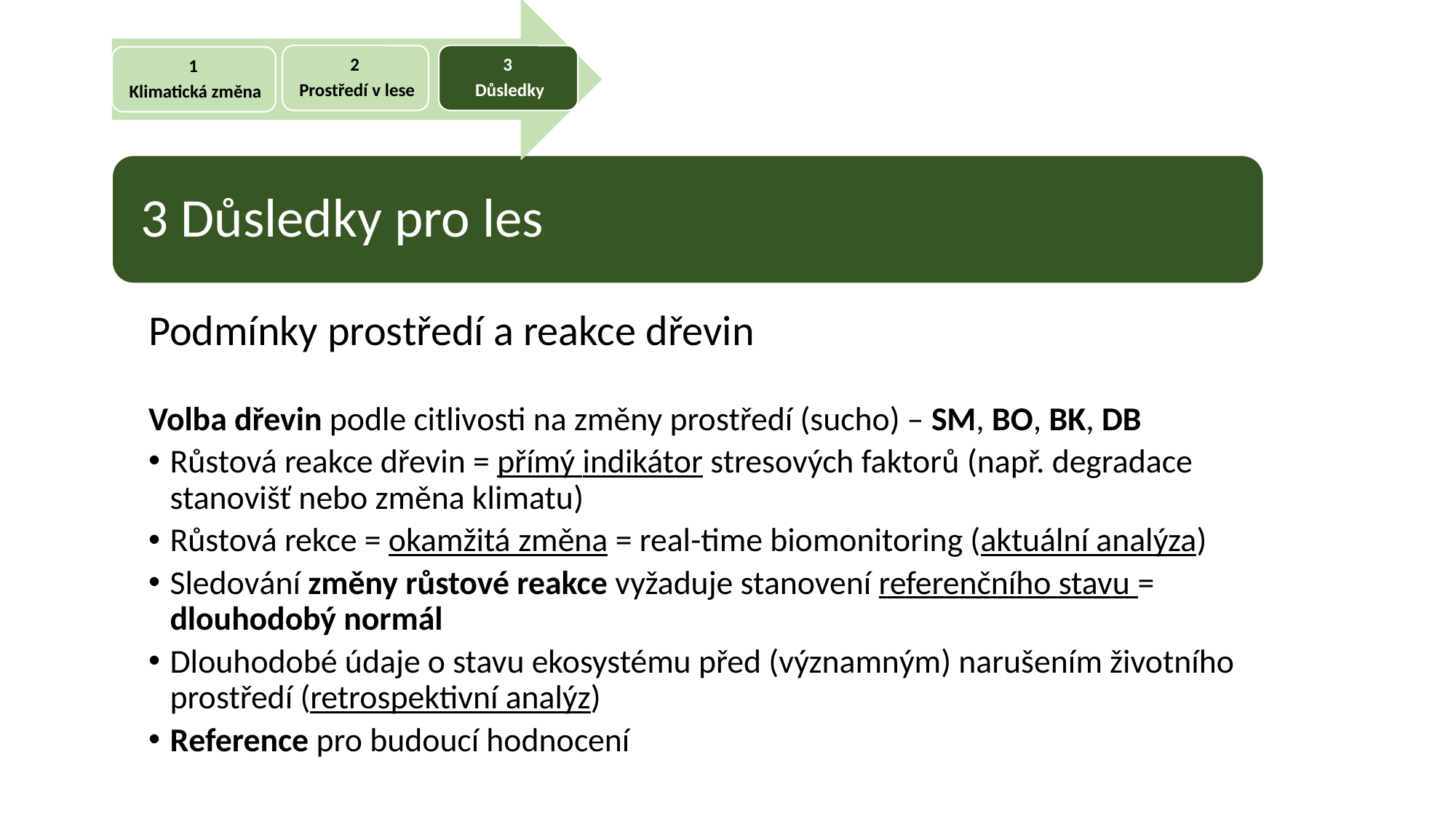

1
Klimatická změna
2
Prostředí v lese
3
Důsledky
3 Důsledky pro les

Podmínky prostředí a reakce dřevin

Volba dřevin podle citlivosti na změny prostředí (sucho) – SM, BO, BK, DB
Růstová reakce dřevin = přímý indikátor stresových faktorů (např. degradace stanovišť nebo změna klimatu)
Růstová rekce = okamžitá změna = real-time biomonitoring (aktuální analýza)
Sledování změny růstové reakce vyžaduje stanovení referenčního stavu = dlouhodobý normál
Dlouhodobé údaje o stavu ekosystému před (významným) narušením životního prostředí (retrospektivní analýz)
Reference pro budoucí hodnocení